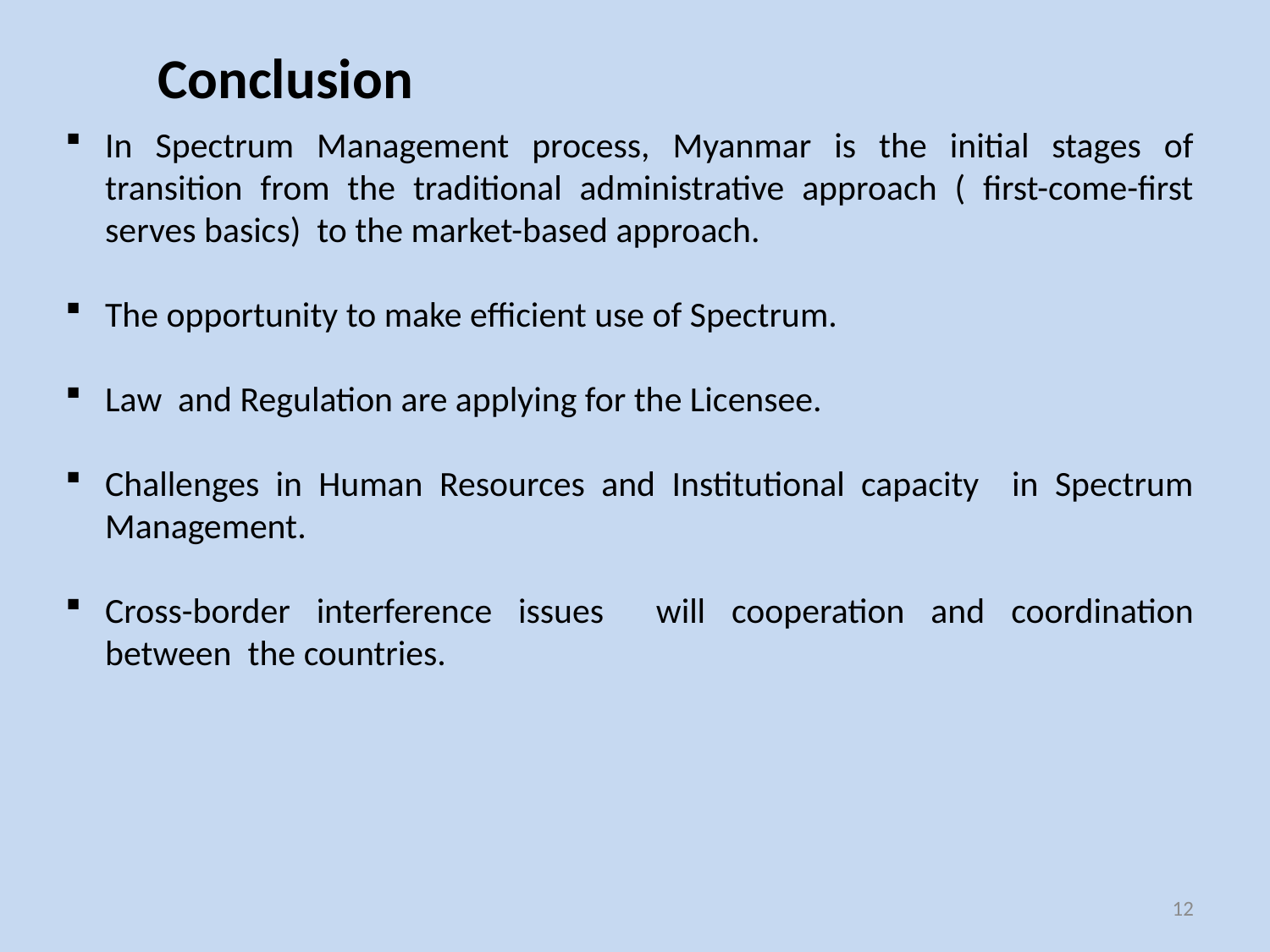

Conclusion
In Spectrum Management process, Myanmar is the initial stages of transition from the traditional administrative approach ( first-come-first serves basics)  to the market-based approach.

The opportunity to make efficient use of Spectrum.

Law  and Regulation are applying for the Licensee.

Challenges in Human Resources and Institutional capacity  in Spectrum Management.

Cross-border interference issues  will cooperation and coordination between  the countries.

12